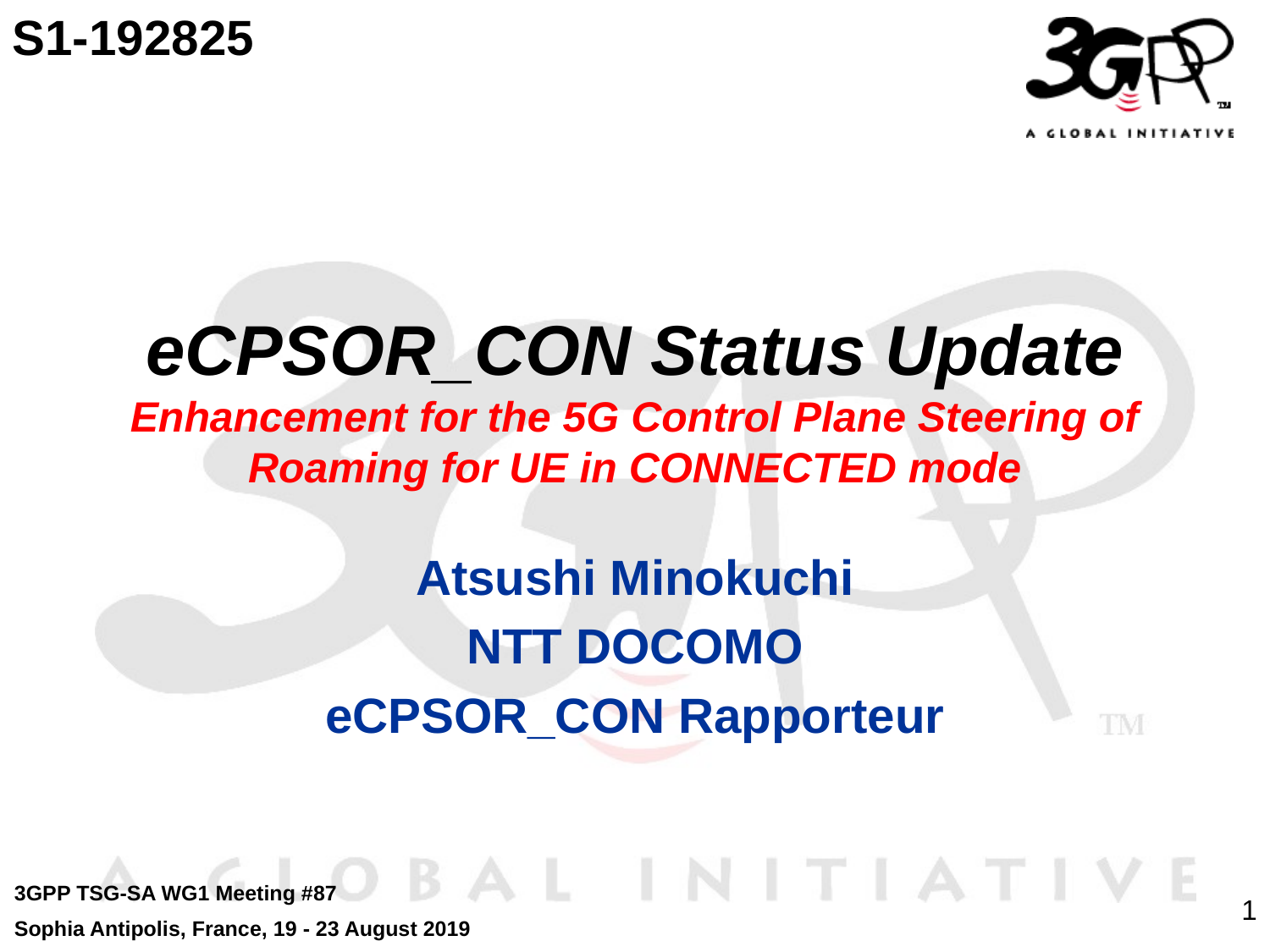

S1-192825
# eCPSOR_CON Status Update Enhancement for the 5G Control Plane Steering of Roaming for UE in CONNECTED mode
Atsushi Minokuchi
NTT DOCOMO
eCPSOR_CON Rapporteur
3GPP TSG-SA WG1 Meeting #87
Sophia Antipolis, France, 19 - 23 August 2019
1